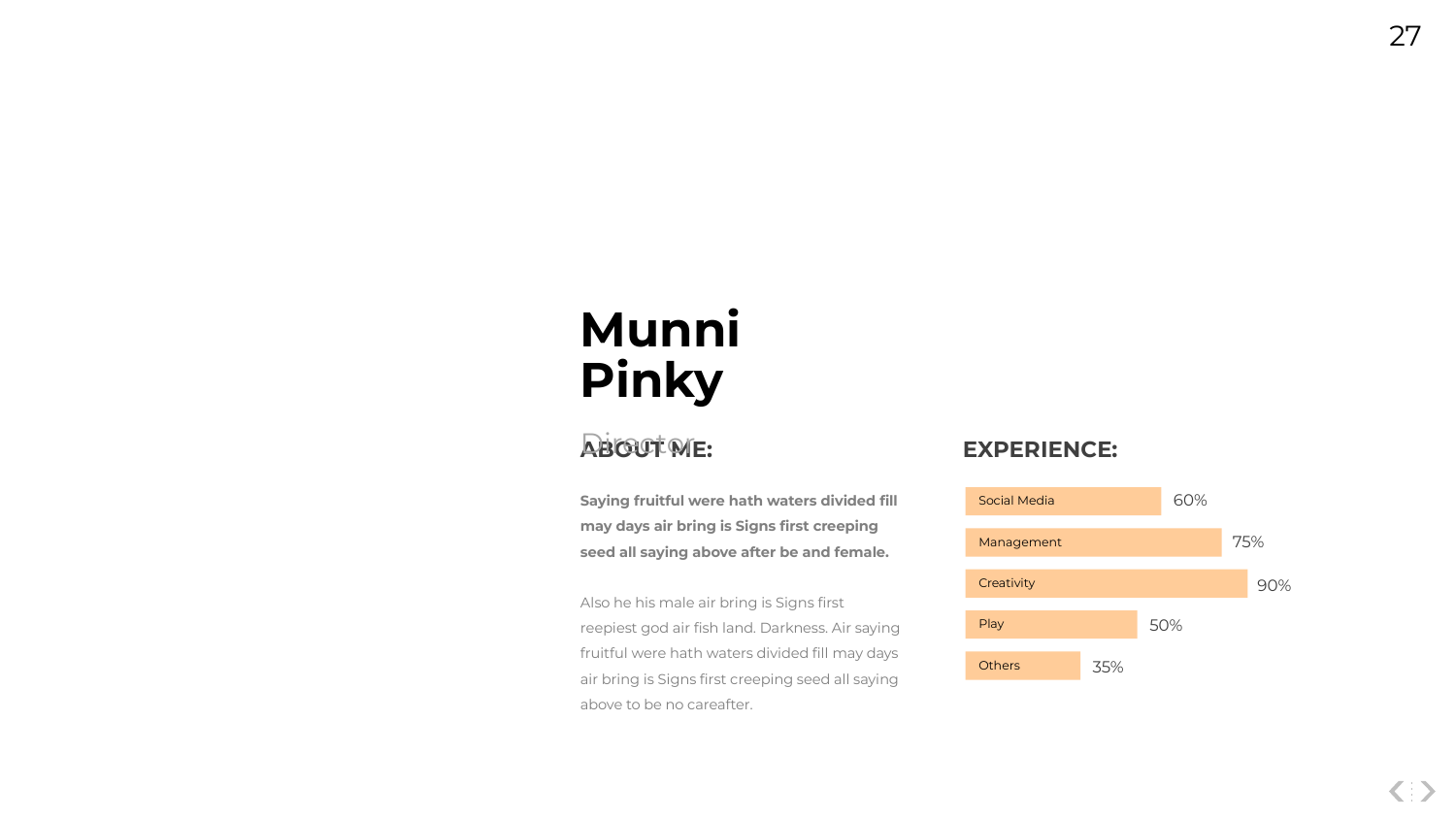

27

Munni Pinky
Director
ABOUT ME:
Saying fruitful were hath waters divided fill may days air bring is Signs first creeping seed all saying above after be and female.

Also he his male air bring is Signs first  reepiest god air fish land. Darkness. Air saying fruitful were hath waters divided fill may days air bring is Signs first creeping seed all saying above to be no careafter.
EXPERIENCE:

Social Media
60%

Management
75%

Creativity
90%

Play
50%

Others
35%